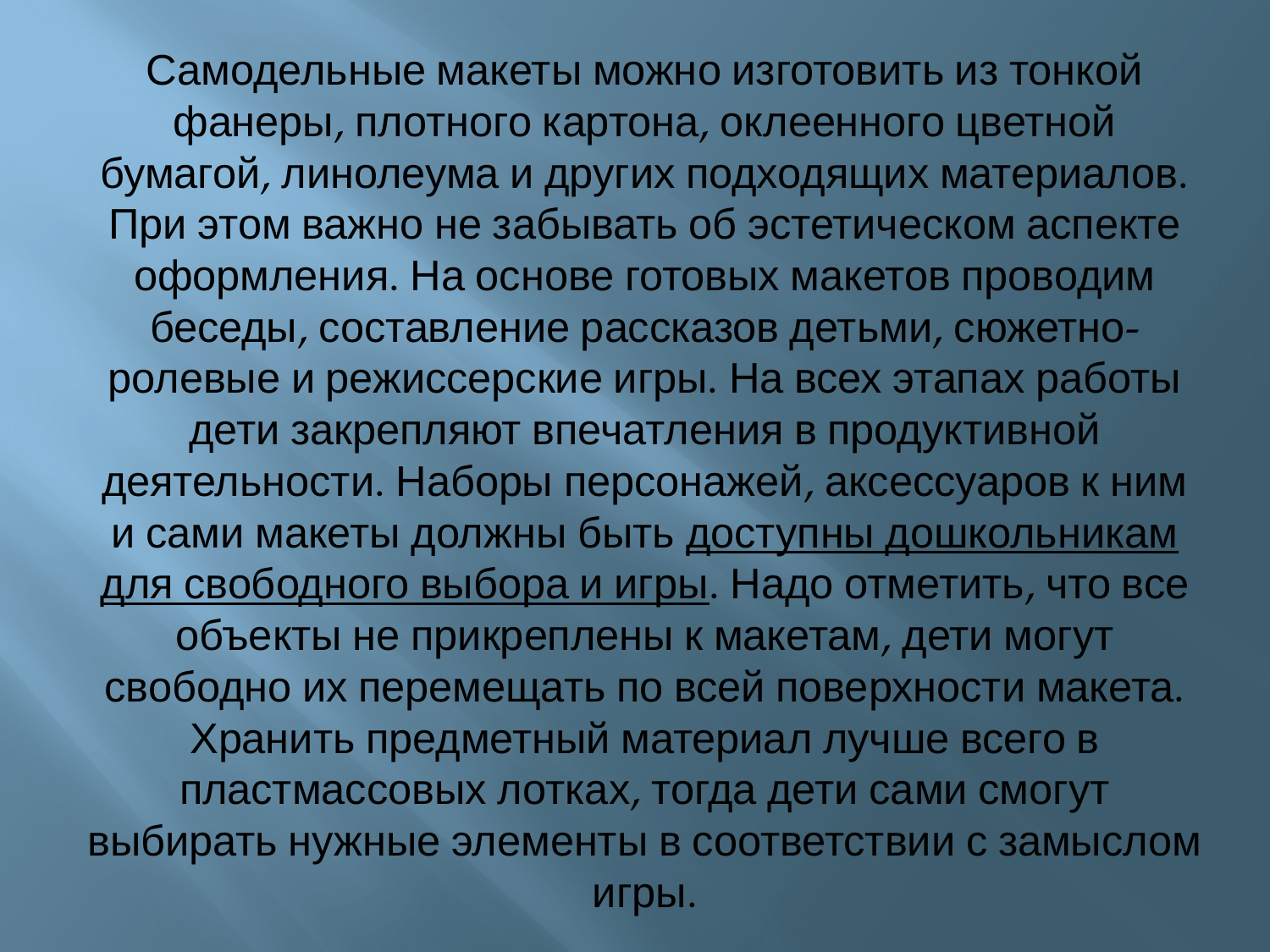

Самодельные макеты можно изготовить из тонкой фанеры, плотного картона, оклеенного цветной бумагой, линолеума и других подходящих материалов. При этом важно не забывать об эстетическом аспекте оформления. На основе готовых макетов проводим беседы, составление рассказов детьми, сюжетно-ролевые и режиссерские игры. На всех этапах работы дети закрепляют впечатления в продуктивной деятельности. Наборы персонажей, аксессуаров к ним и сами макеты должны быть доступны дошкольникам для свободного выбора и игры. Надо отметить, что все объекты не прикреплены к макетам, дети могут свободно их перемещать по всей поверхности макета. Хранить предметный материал лучше всего в пластмассовых лотках, тогда дети сами смогут выбирать нужные элементы в соответствии с замыслом игры.